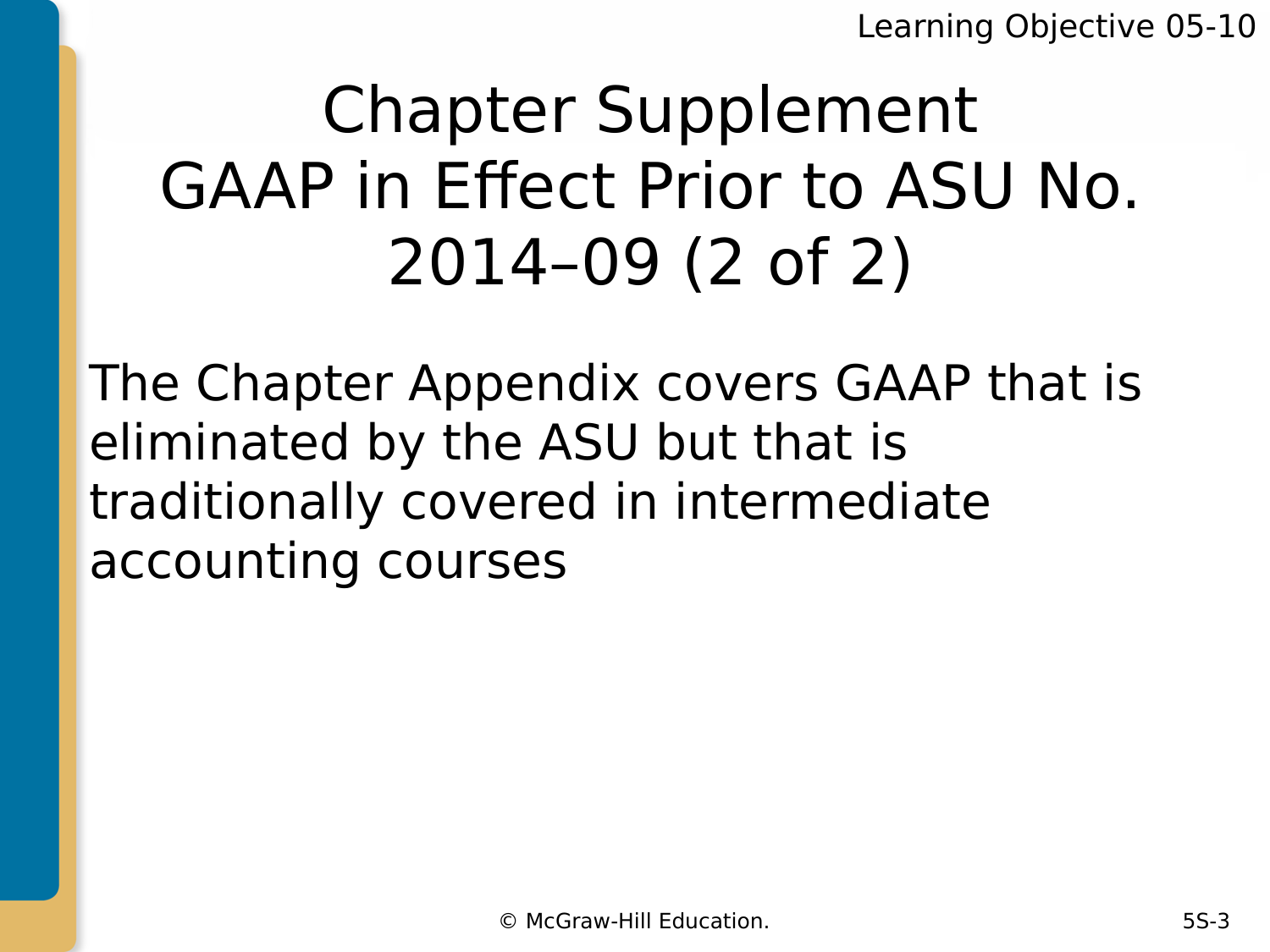

Learning Objective 05-10
# Chapter Supplement GAAP in Effect Prior to ASU No. 2014–09 (2 of 2)
The Chapter Appendix covers GAAP that is eliminated by the ASU but that is traditionally covered in intermediate accounting courses